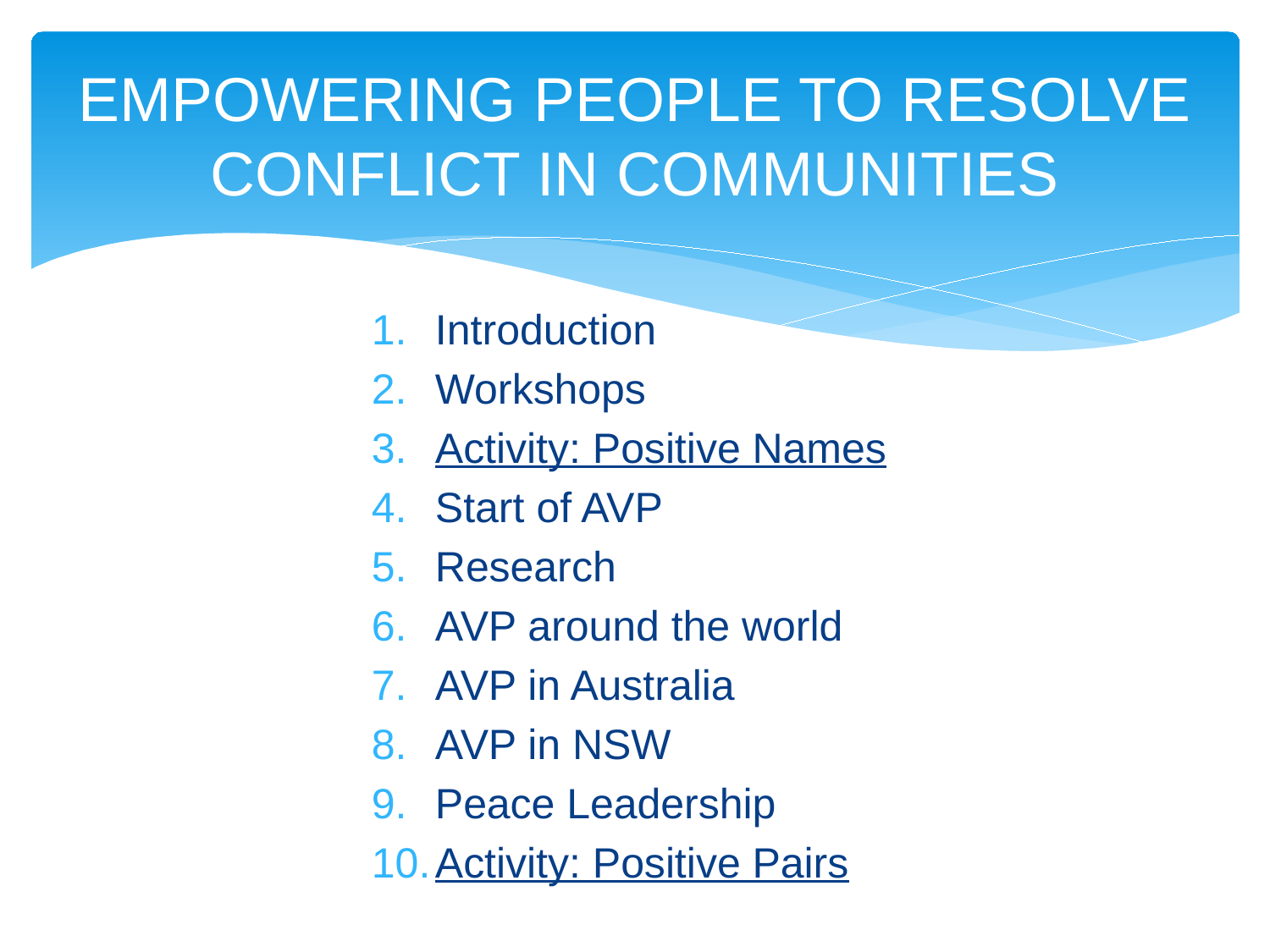

# EMPOWERING PEOPLE TO RESOLVE CONFLICT IN COMMUNITIES
Introduction
Workshops
Activity: Positive Names
Start of AVP
Research
AVP around the world
AVP in Australia
AVP in NSW
Peace Leadership
Activity: Positive Pairs